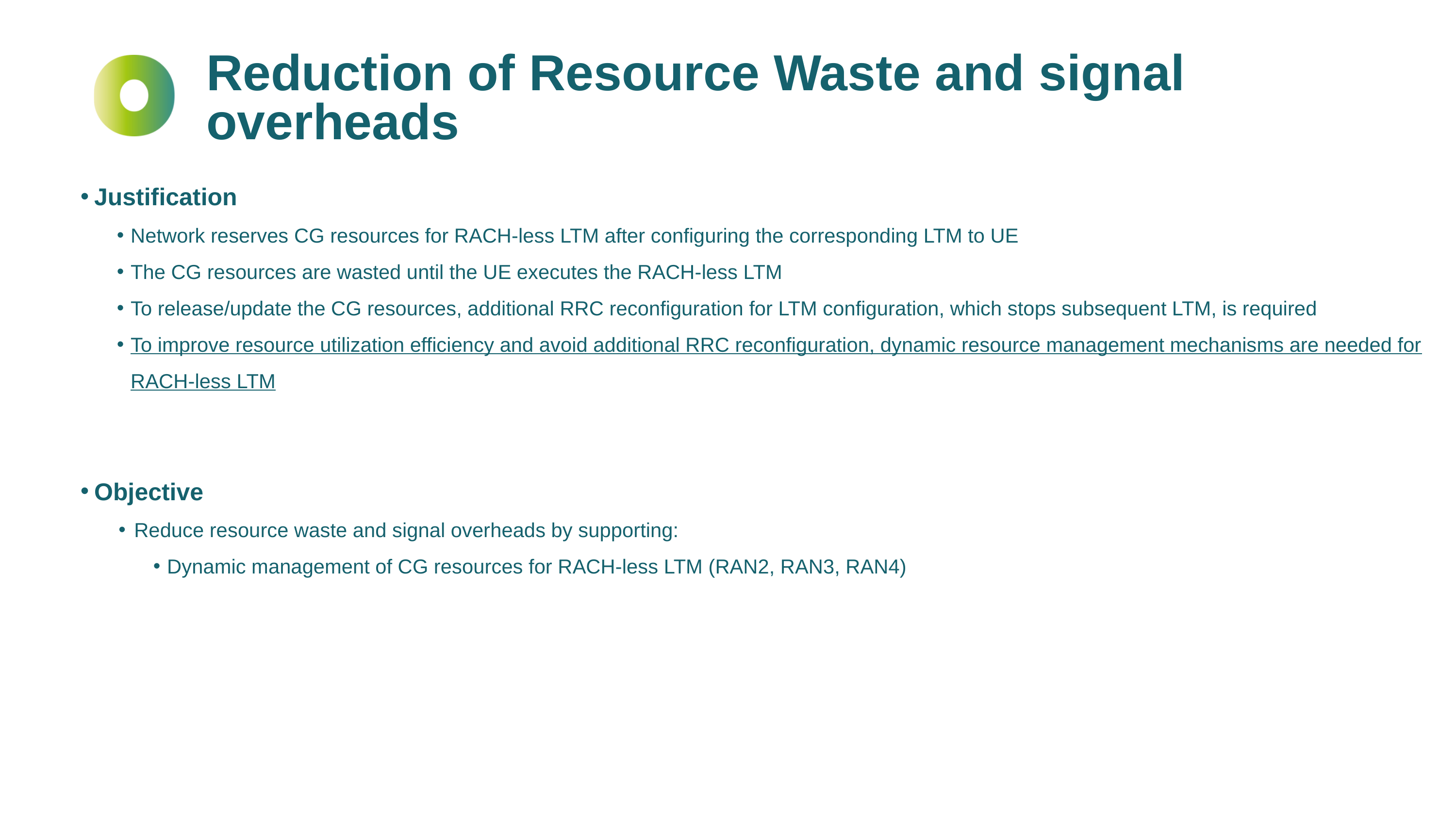

Reduction of Resource Waste and signal overheads

Justification
Network reserves CG resources for RACH-less LTM after configuring the corresponding LTM to UE
The CG resources are wasted until the UE executes the RACH-less LTM
To release/update the CG resources, additional RRC reconfiguration for LTM configuration, which stops subsequent LTM, is required
To improve resource utilization efficiency and avoid additional RRC reconfiguration, dynamic resource management mechanisms are needed for RACH-less LTM

Objective
Reduce resource waste and signal overheads by supporting:
Dynamic management of CG resources for RACH-less LTM (RAN2, RAN3, RAN4)